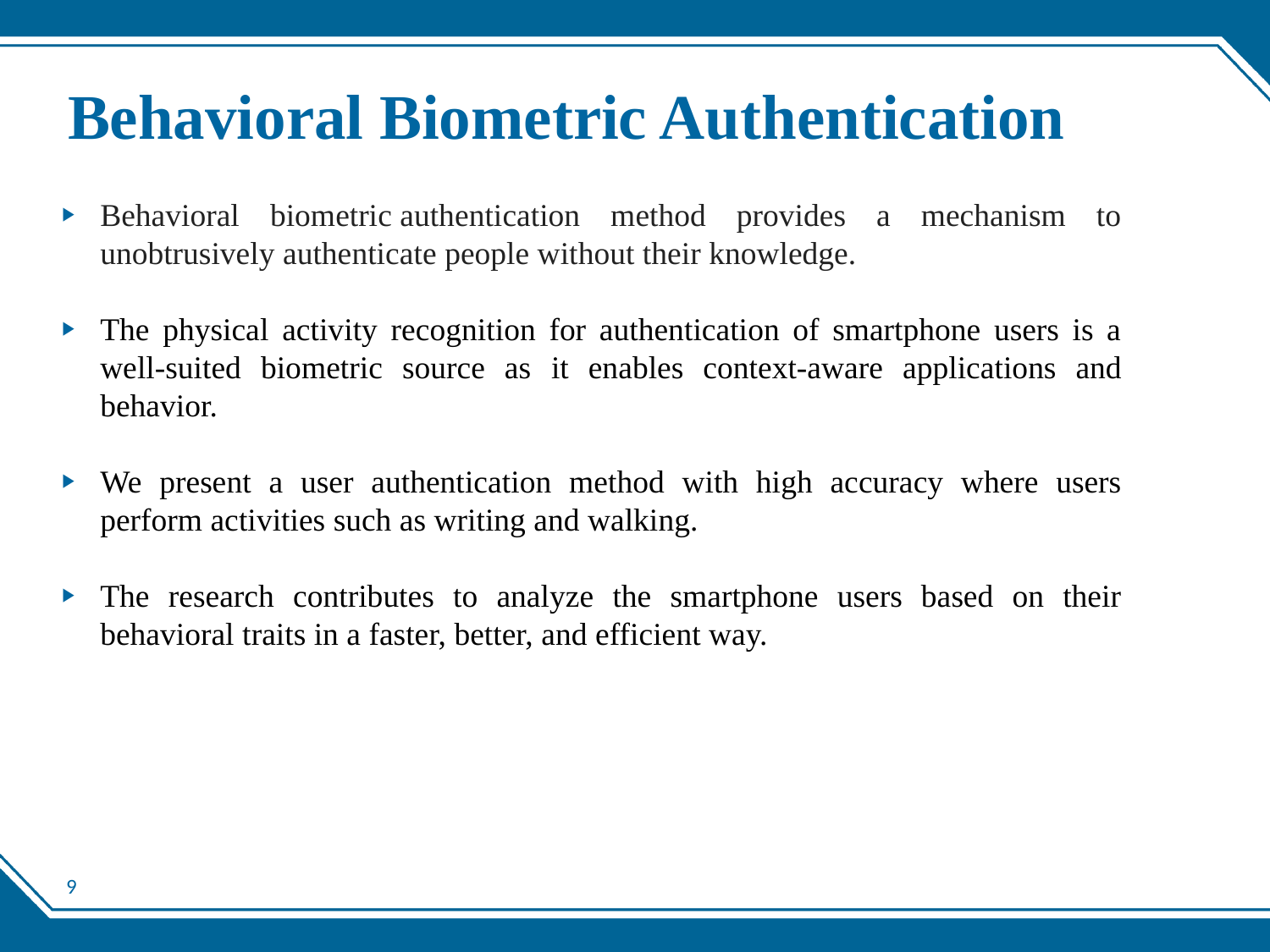

# Behavioral Biometric Authentication
Behavioral biometric authentication method provides a mechanism to unobtrusively authenticate people without their knowledge.

The physical activity recognition for authentication of smartphone users is a well-suited biometric source as it enables context-aware applications and behavior.

We present a user authentication method with high accuracy where users perform activities such as writing and walking.

The research contributes to analyze the smartphone users based on their behavioral traits in a faster, better, and efficient way.